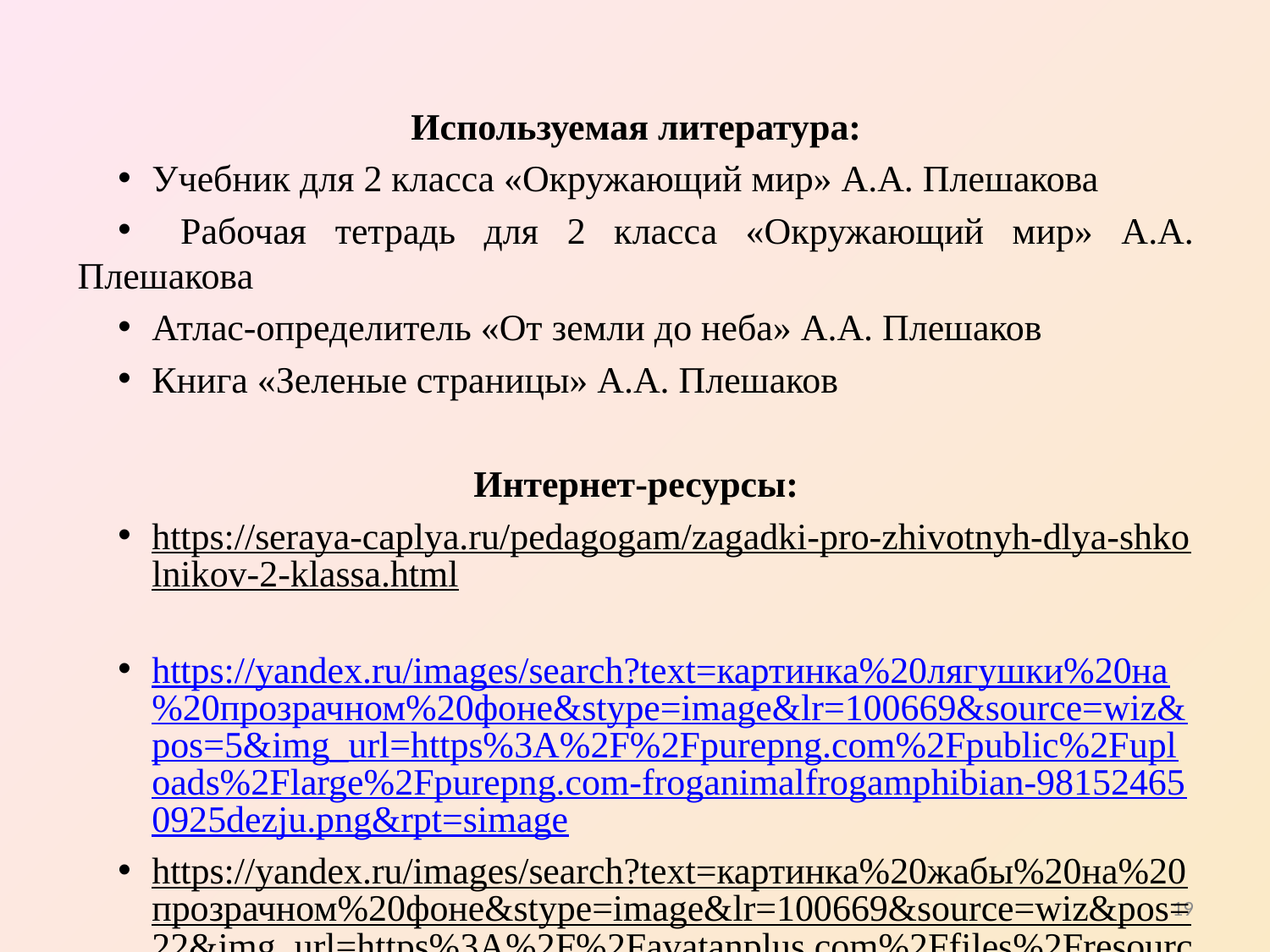

Используемая литература:
Учебник для 2 класса «Окружающий мир» А.А. Плешакова
 Рабочая тетрадь для 2 класса «Окружающий мир» А.А. Плешакова
Атлас-определитель «От земли до неба» А.А. Плешаков
Книга «Зеленые страницы» А.А. Плешаков

Интернет-ресурсы:
https://seraya-caplya.ru/pedagogam/zagadki-pro-zhivotnyh-dlya-shkolnikov-2-klassa.html
https://yandex.ru/images/search?text=картинка%20лягушки%20на%20прозрачном%20фоне&stype=image&lr=100669&source=wiz&pos=5&img_url=https%3A%2F%2Fpurepng.com%2Fpublic%2Fuploads%2Flarge%2Fpurepng.com-froganimalfrogamphibian-981524650925dezju.png&rpt=simage
https://yandex.ru/images/search?text=картинка%20жабы%20на%20прозрачном%20фоне&stype=image&lr=100669&source=wiz&pos=22&img_url=https%3A%2F%2Favatanplus.com%2Ffiles%2Fresources%2Foriginal%2F5d458611362d116c5793b346.png&rpt=simage
https://гдз-мир.рф/uchebnik-pleshakov-1-klass-1-chast-stranicy-60-61-62-63/
19